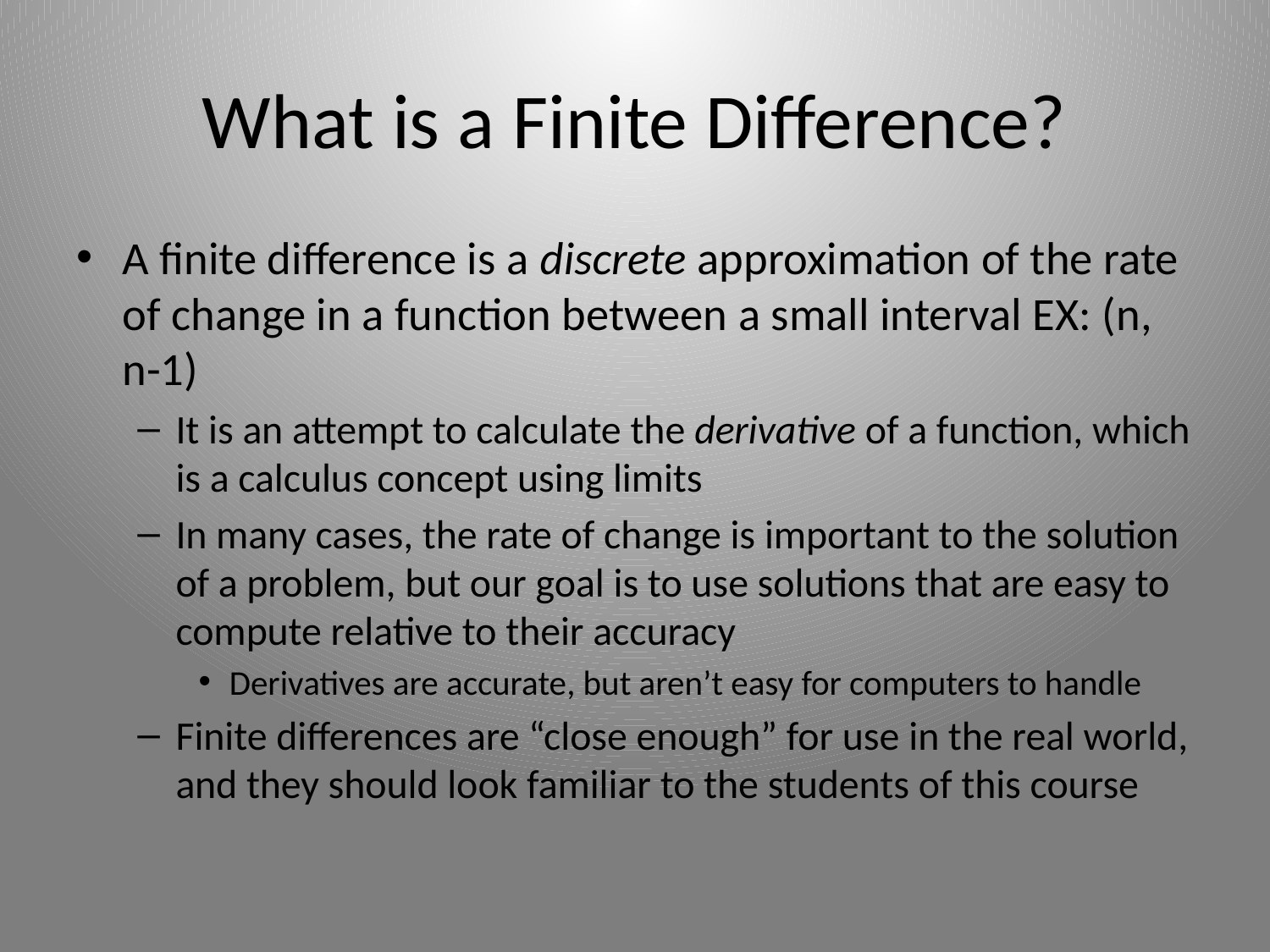

# What is a Finite Difference?
A finite difference is a discrete approximation of the rate of change in a function between a small interval EX: (n, n-1)
It is an attempt to calculate the derivative of a function, which is a calculus concept using limits
In many cases, the rate of change is important to the solution of a problem, but our goal is to use solutions that are easy to compute relative to their accuracy
Derivatives are accurate, but aren’t easy for computers to handle
Finite differences are “close enough” for use in the real world, and they should look familiar to the students of this course